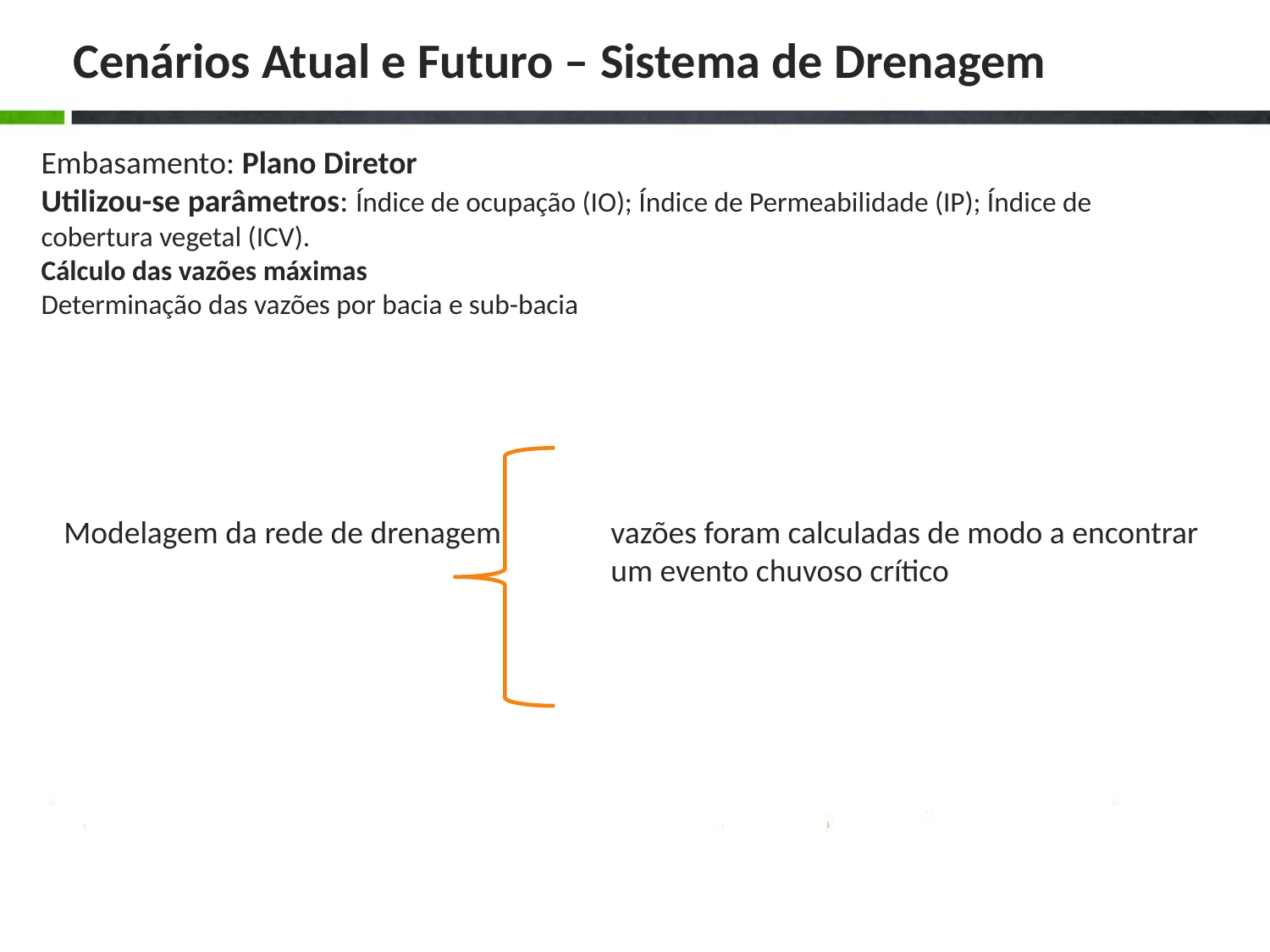

# Cenários Atual e Futuro – Sistema de Drenagem
Embasamento: Plano Diretor
Utilizou-se parâmetros: Índice de ocupação (IO); Índice de Permeabilidade (IP); Índice de
cobertura vegetal (ICV).
Cálculo das vazões máximas
Determinação das vazões por bacia e sub-bacia

Modelagem da rede de drenagem
vazões foram calculadas de modo a encontrar
um evento chuvoso crítico